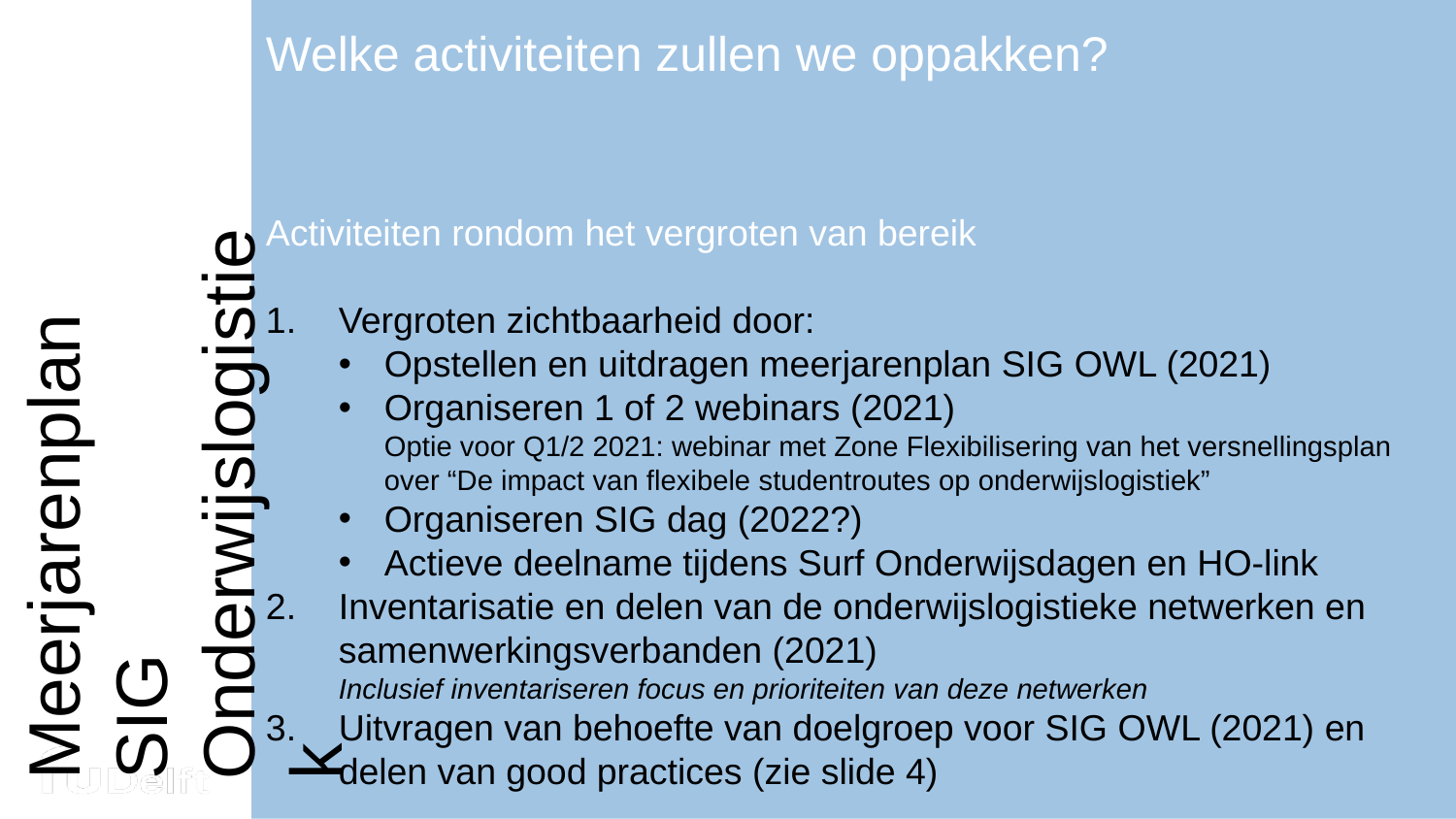

Welke activiteiten zullen we oppakken?
Meerjarenplan SIG Onderwijslogistiek
Activiteiten rondom het vergroten van bereik

Vergroten zichtbaarheid door:
Opstellen en uitdragen meerjarenplan SIG OWL (2021)
Organiseren 1 of 2 webinars (2021)
Optie voor Q1/2 2021: webinar met Zone Flexibilisering van het versnellingsplan over “De impact van flexibele studentroutes op onderwijslogistiek”
Organiseren SIG dag (2022?)
Actieve deelname tijdens Surf Onderwijsdagen en HO-link
Inventarisatie en delen van de onderwijslogistieke netwerken en samenwerkingsverbanden (2021)
Inclusief inventariseren focus en prioriteiten van deze netwerken
Uitvragen van behoefte van doelgroep voor SIG OWL (2021) en delen van good practices (zie slide 4)